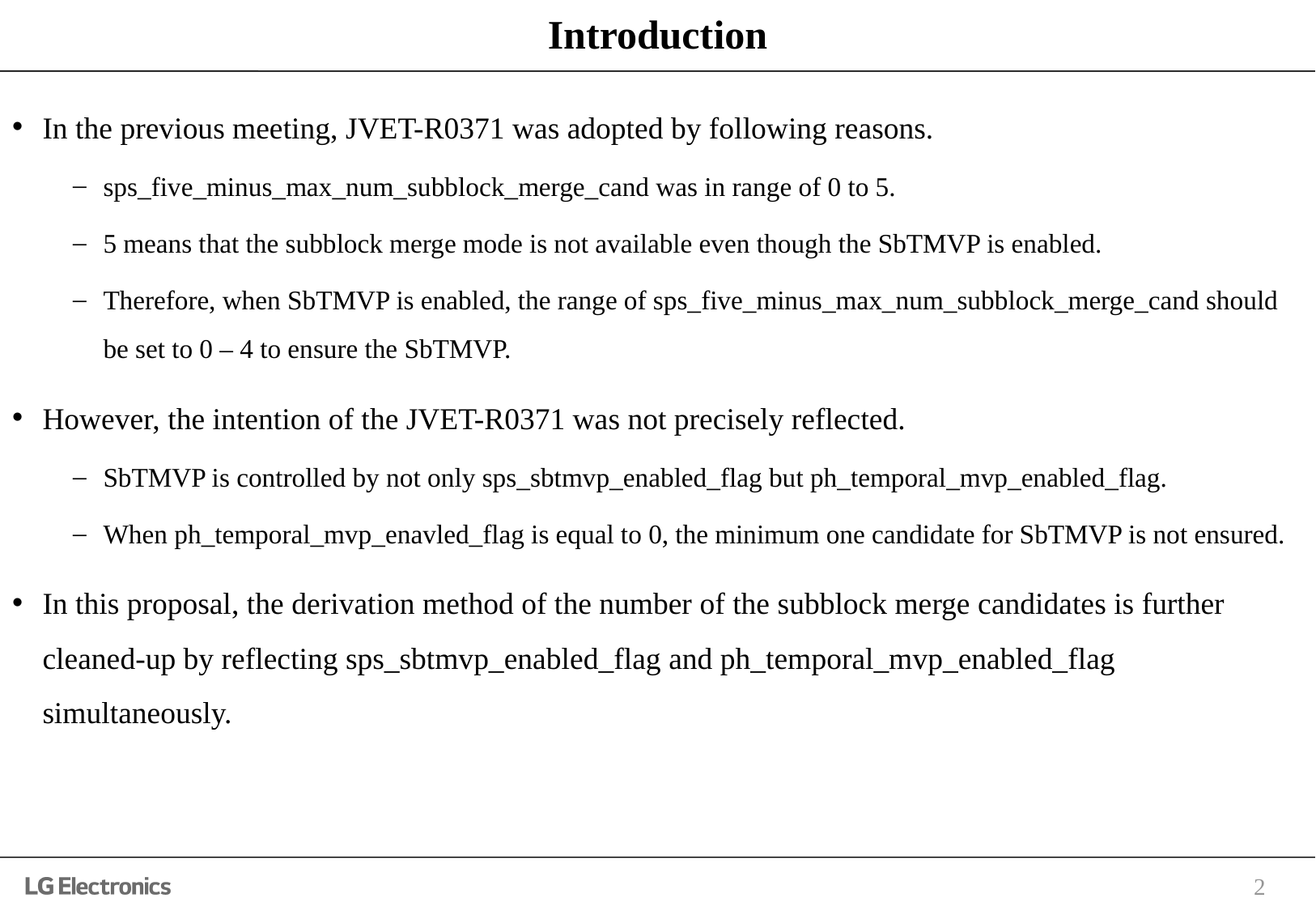

# Introduction
In the previous meeting, JVET-R0371 was adopted by following reasons.
sps_five_minus_max_num_subblock_merge_cand was in range of 0 to 5.
5 means that the subblock merge mode is not available even though the SbTMVP is enabled.
Therefore, when SbTMVP is enabled, the range of sps_five_minus_max_num_subblock_merge_cand should be set to 0 – 4 to ensure the SbTMVP.
However, the intention of the JVET-R0371 was not precisely reflected.
SbTMVP is controlled by not only sps_sbtmvp_enabled_flag but ph_temporal_mvp_enabled_flag.
When ph_temporal_mvp_enavled_flag is equal to 0, the minimum one candidate for SbTMVP is not ensured.
In this proposal, the derivation method of the number of the subblock merge candidates is further cleaned-up by reflecting sps_sbtmvp_enabled_flag and ph_temporal_mvp_enabled_flag simultaneously.
2